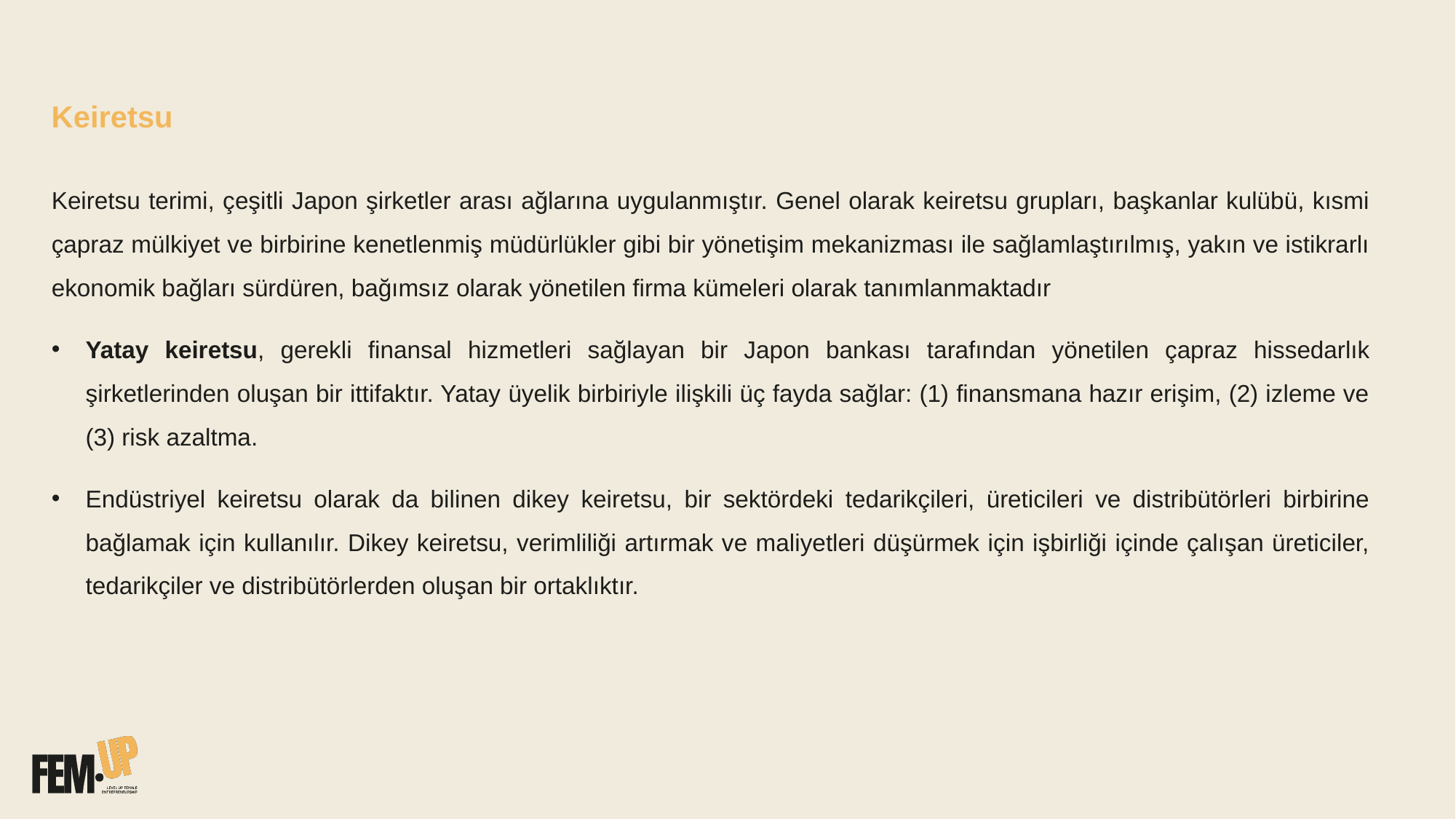

Keiretsu
Keiretsu terimi, çeşitli Japon şirketler arası ağlarına uygulanmıştır. Genel olarak keiretsu grupları, başkanlar kulübü, kısmi çapraz mülkiyet ve birbirine kenetlenmiş müdürlükler gibi bir yönetişim mekanizması ile sağlamlaştırılmış, yakın ve istikrarlı ekonomik bağları sürdüren, bağımsız olarak yönetilen firma kümeleri olarak tanımlanmaktadır
Yatay keiretsu, gerekli finansal hizmetleri sağlayan bir Japon bankası tarafından yönetilen çapraz hissedarlık şirketlerinden oluşan bir ittifaktır. Yatay üyelik birbiriyle ilişkili üç fayda sağlar: (1) finansmana hazır erişim, (2) izleme ve (3) risk azaltma.
Endüstriyel keiretsu olarak da bilinen dikey keiretsu, bir sektördeki tedarikçileri, üreticileri ve distribütörleri birbirine bağlamak için kullanılır. Dikey keiretsu, verimliliği artırmak ve maliyetleri düşürmek için işbirliği içinde çalışan üreticiler, tedarikçiler ve distribütörlerden oluşan bir ortaklıktır.